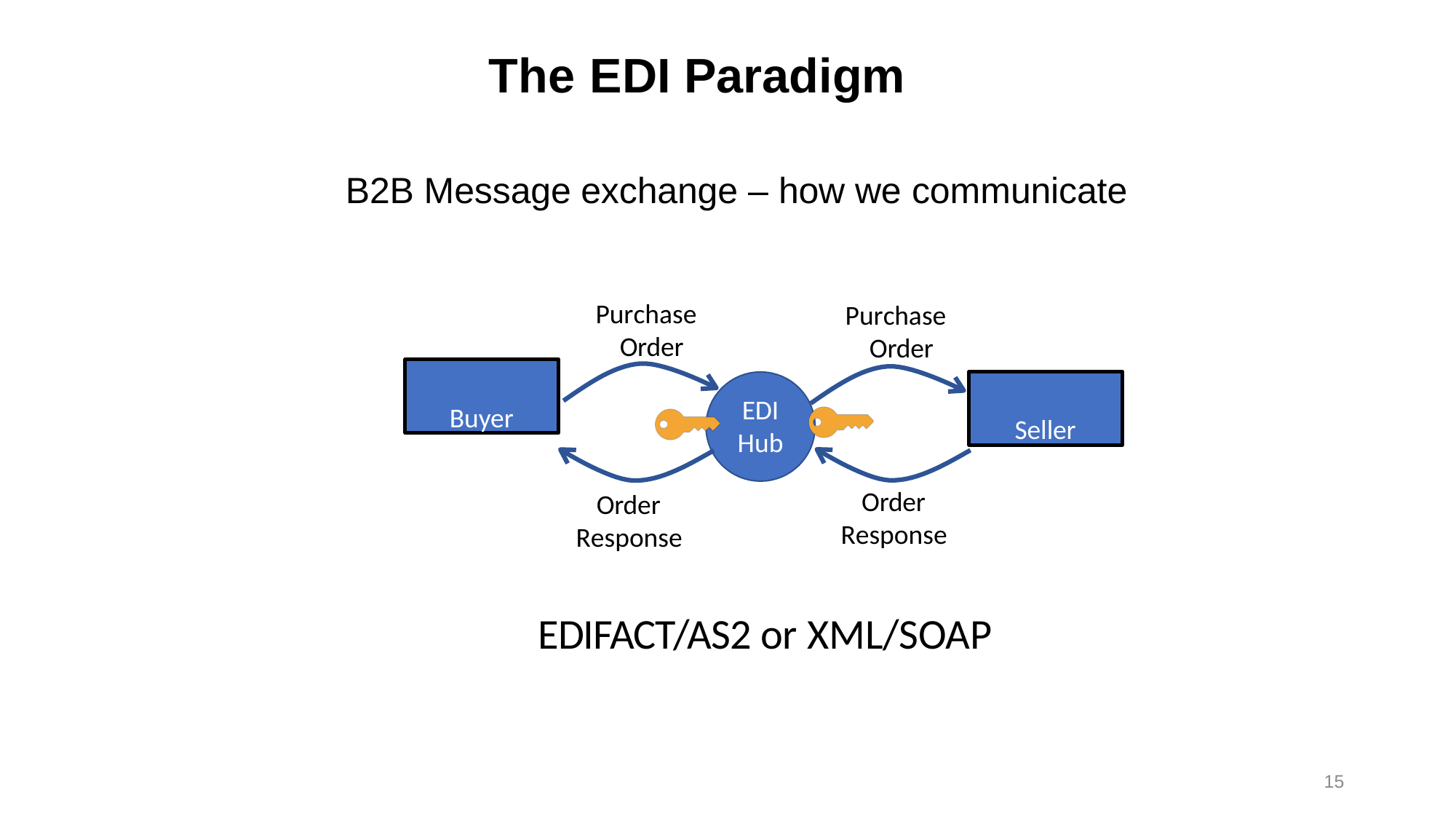

# The EDI Paradigm
B2B Message exchange – how we communicate
Purchase  Order
Purchase  Order

Buyer

Seller

EDI
Hub

Order  Response
Order  Response
EDIFACT/AS2 or XML/SOAP
15